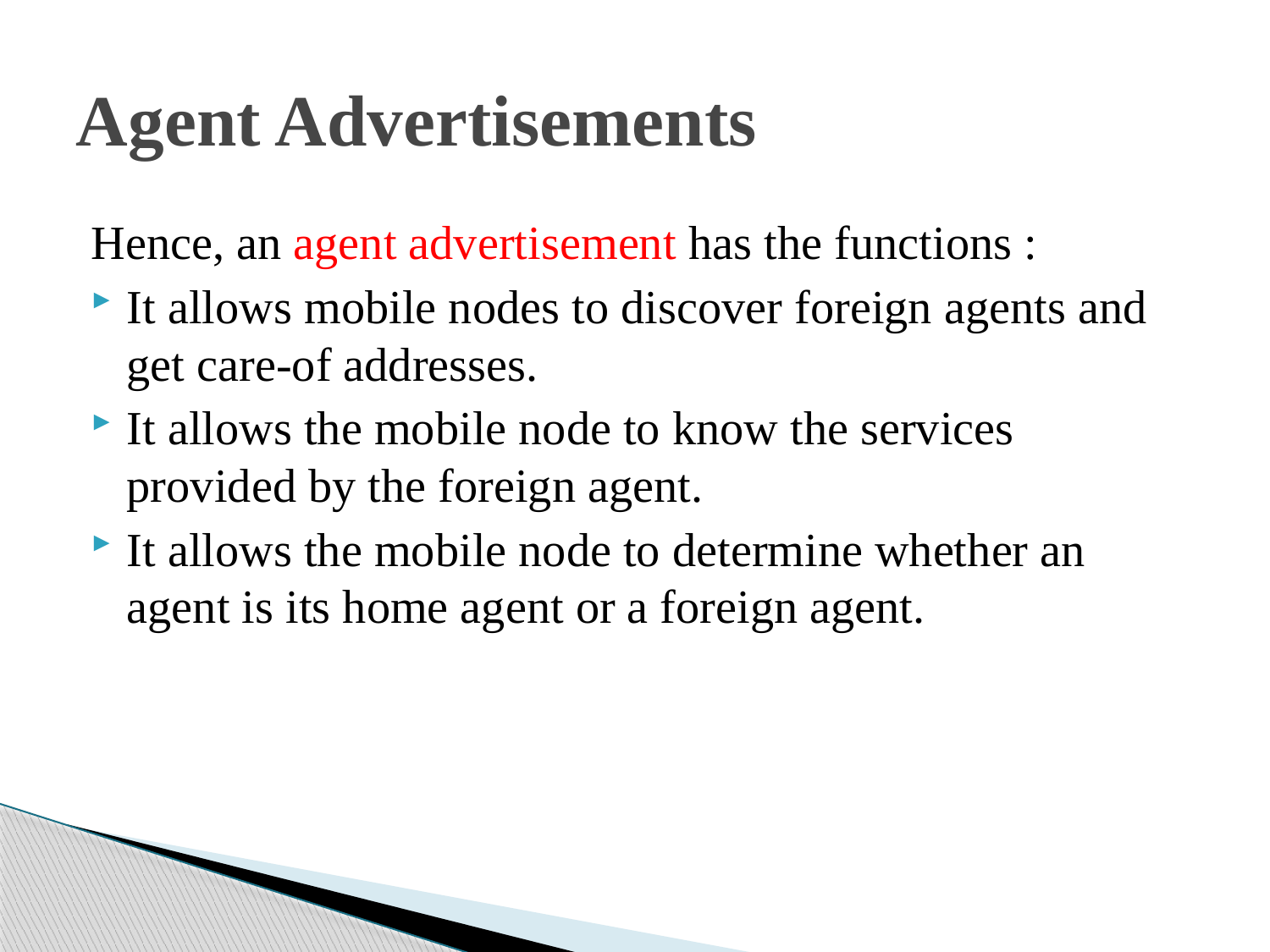

# Agent Advertisements
Hence, an agent advertisement has the functions :
It allows mobile nodes to discover foreign agents and get care-of addresses.
It allows the mobile node to know the services provided by the foreign agent.
It allows the mobile node to determine whether an agent is its home agent or a foreign agent.